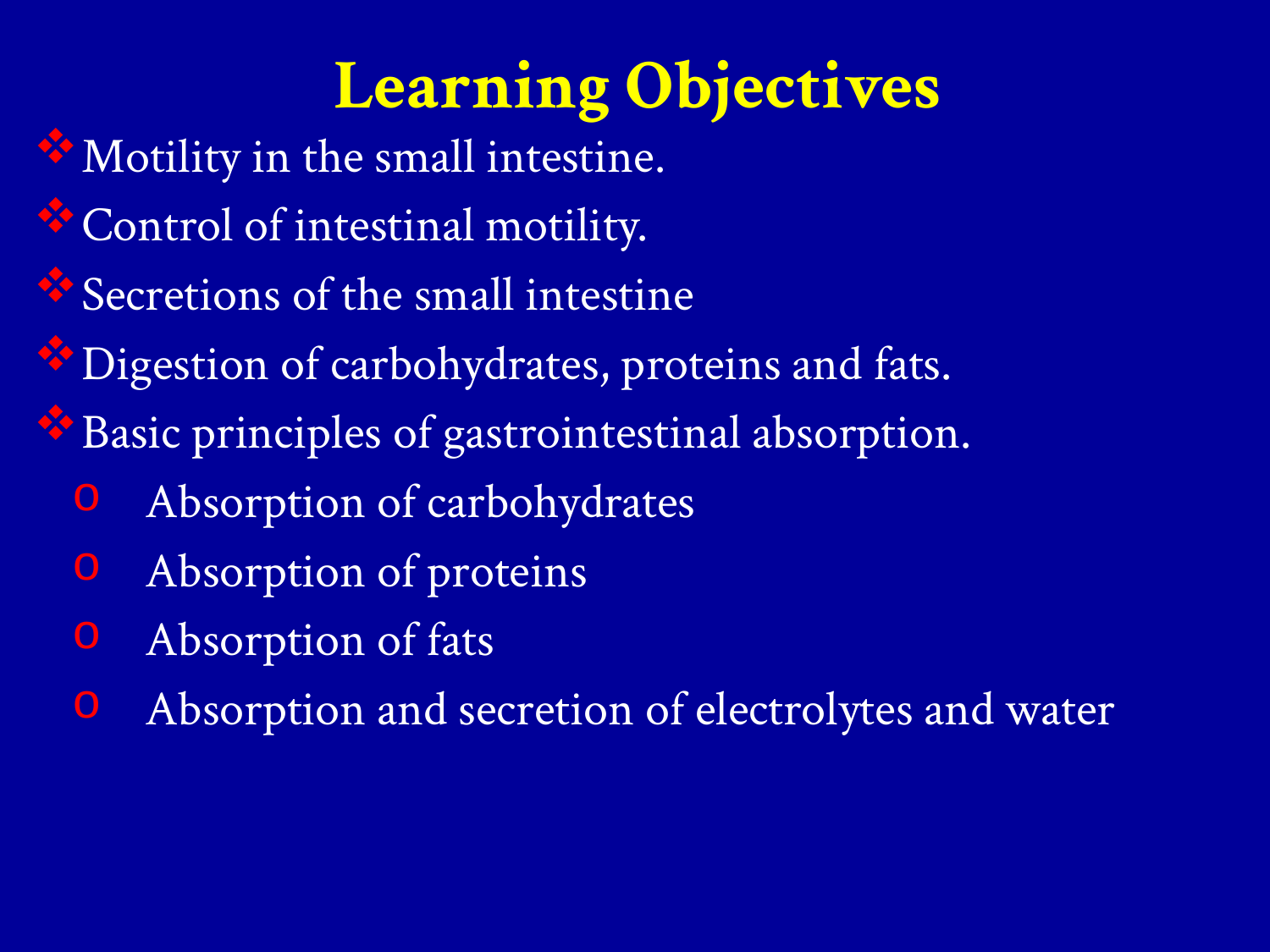

# Learning Objectives
Motility in the small intestine.
Control of intestinal motility.
Secretions of the small intestine
Digestion of carbohydrates, proteins and fats.
Basic principles of gastrointestinal absorption.
    Absorption of carbohydrates
    Absorption of proteins
    Absorption of fats
    Absorption and secretion of electrolytes and water